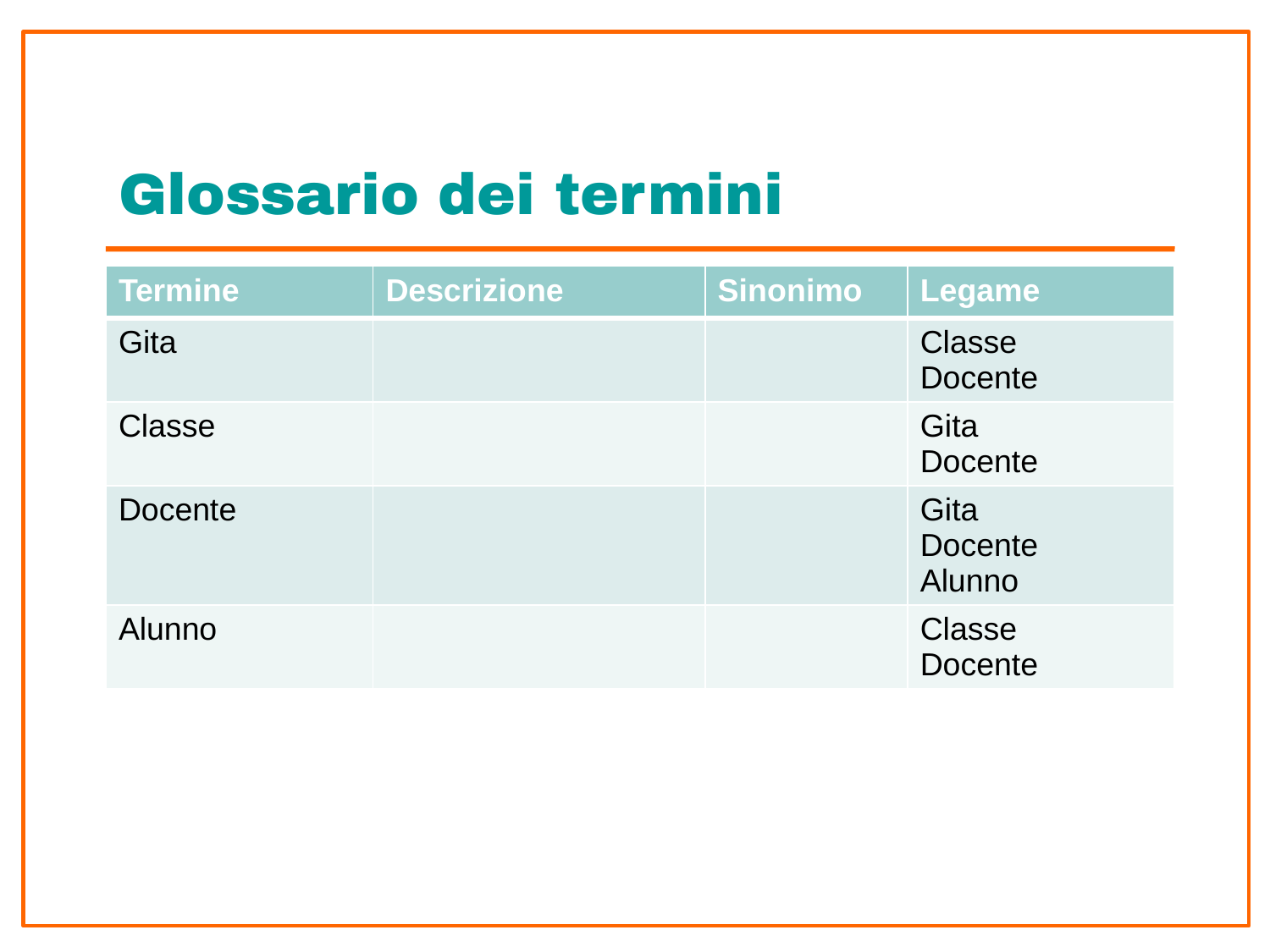

# Glossario dei termini
| Termine | Descrizione | Sinonimo | Legame |
| --- | --- | --- | --- |
| Gita |  |  | Classe Docente |
| Classe |  |  | Gita Docente |
| Docente |  |  | Gita Docente Alunno |
| Alunno |  |  | Classe Docente |